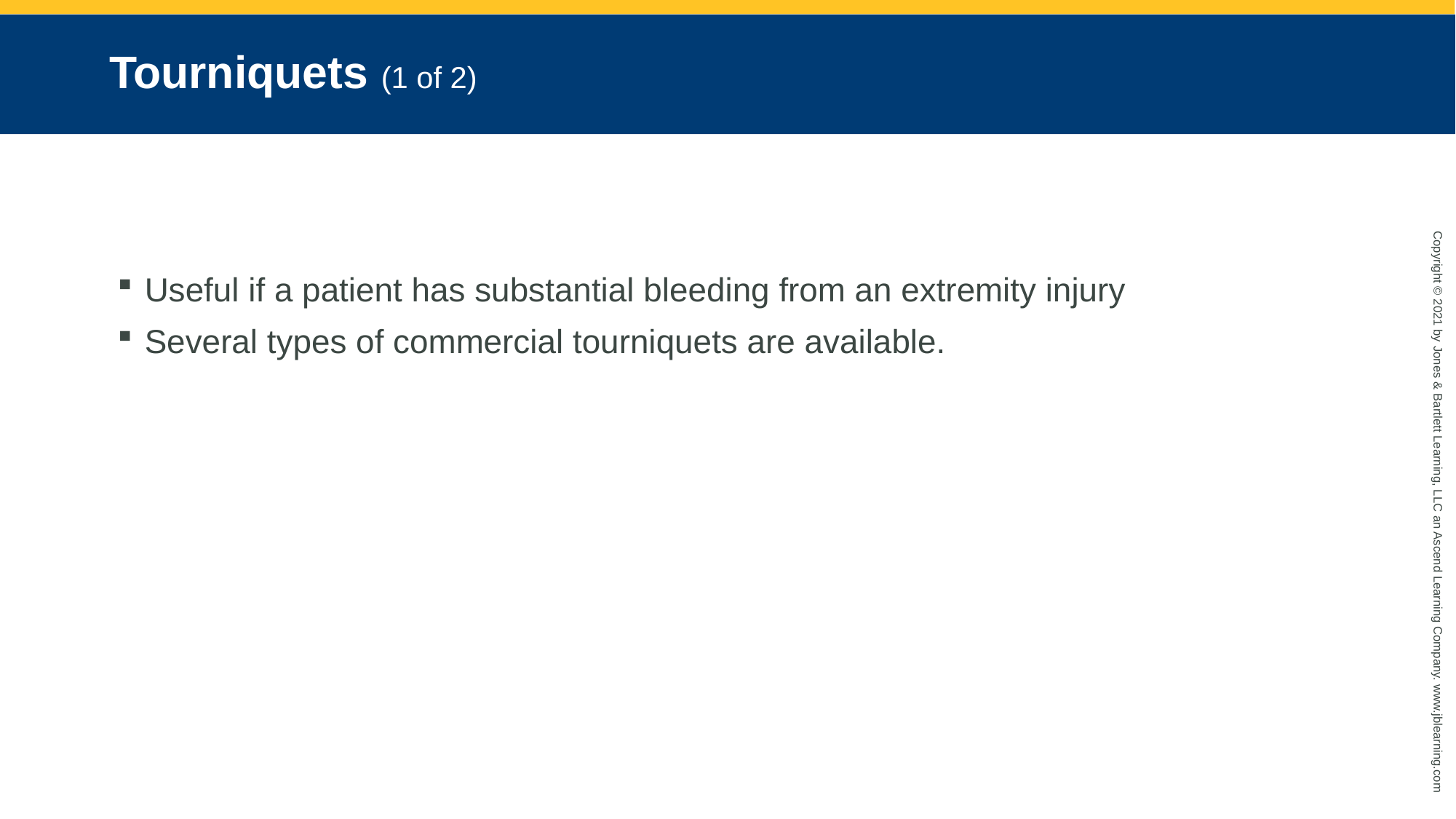

# Tourniquets (1 of 2)
Useful if a patient has substantial bleeding from an extremity injury
Several types of commercial tourniquets are available.